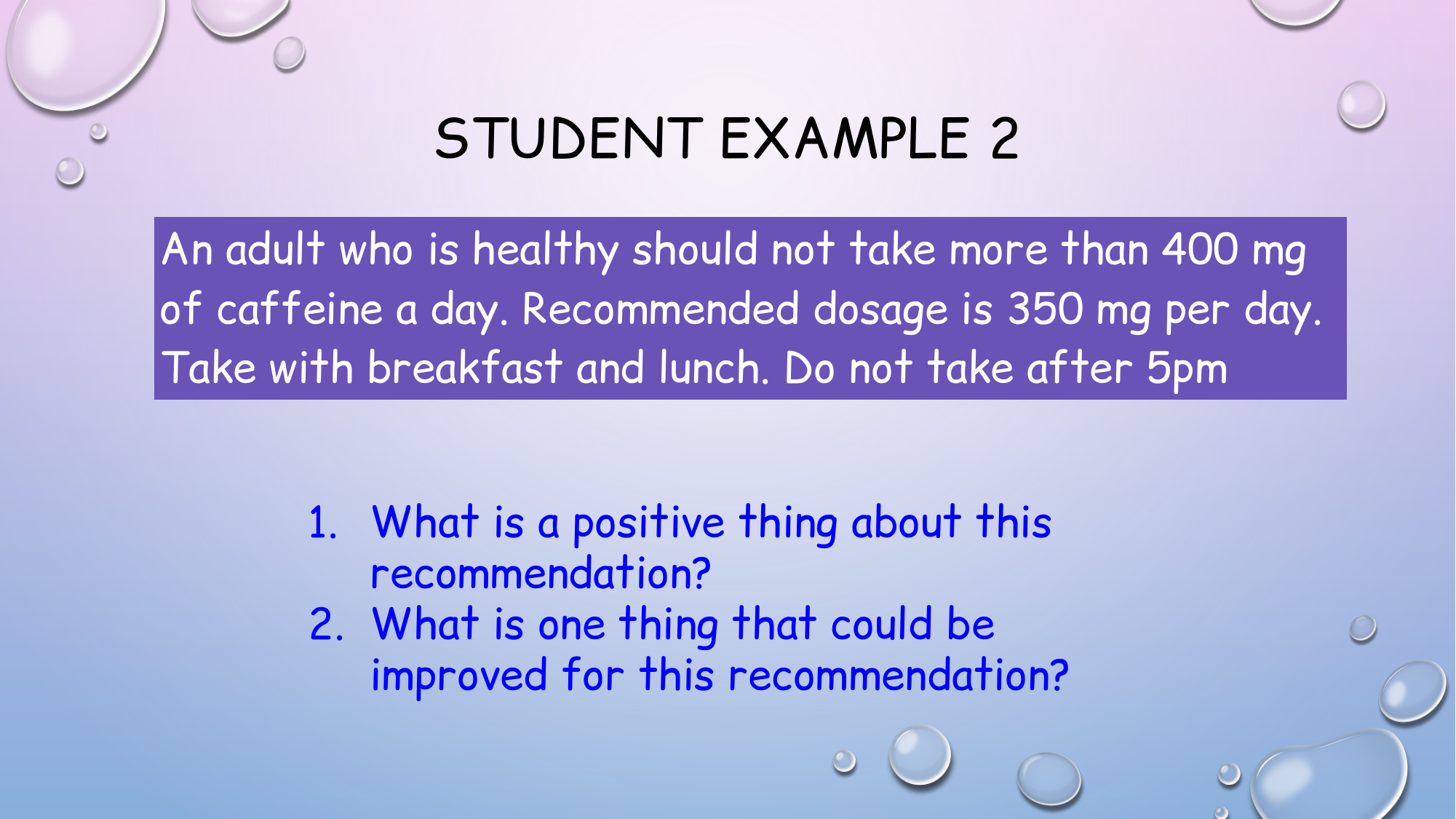

# Student example 2
| An adult who is healthy should not take more than 400 mg of caffeine a day. Recommended dosage is 350 mg per day. Take with breakfast and lunch. Do not take after 5pm |
| --- |
What is a positive thing about this recommendation?
What is one thing that could be improved for this recommendation?